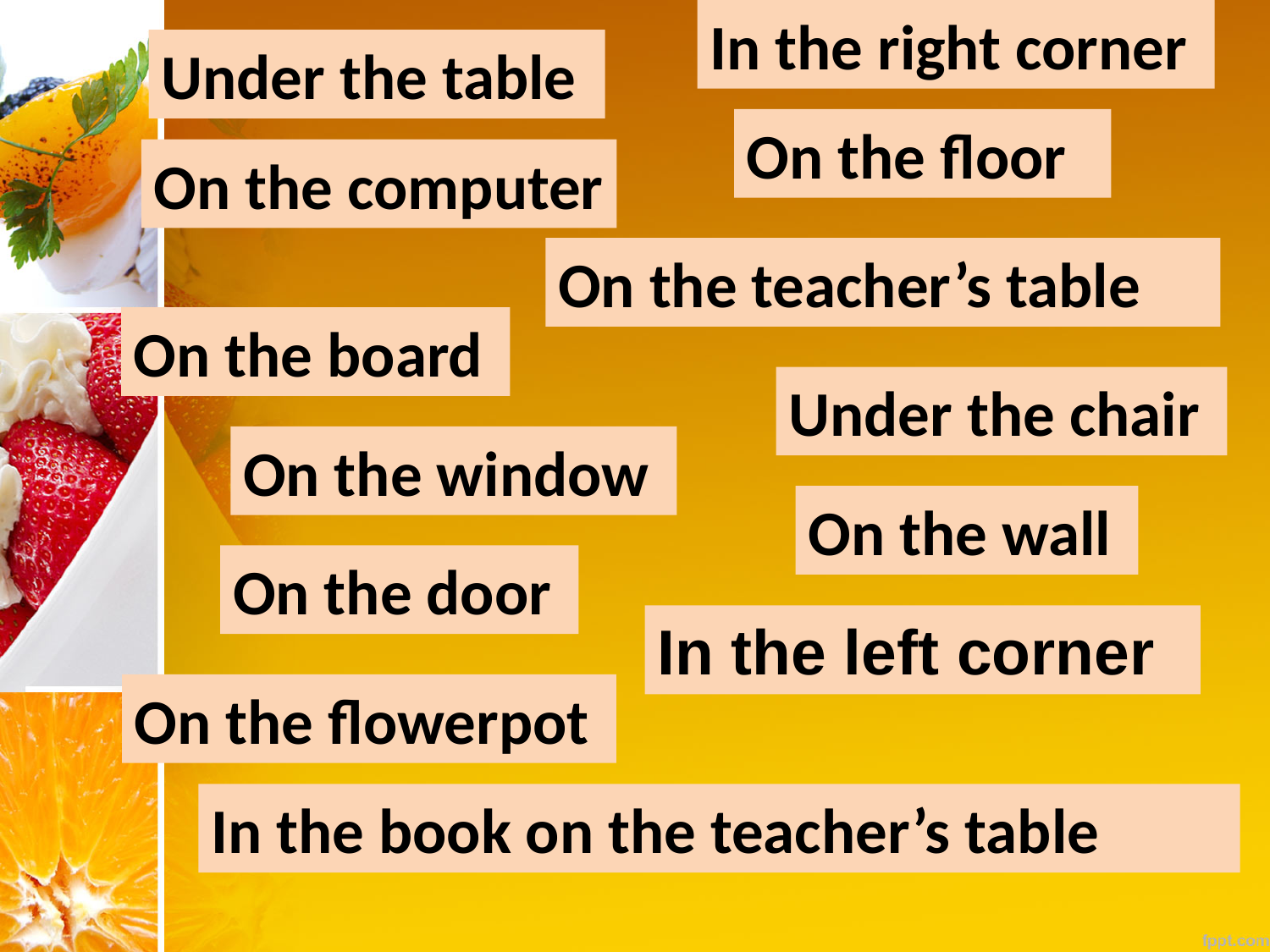

In the right corner

Under the table
On the floor
On the computer
On the teacher’s table
On the board
Under the chair
On the window
On the wall
On the door
In the left corner
On the flowerpot
In the book on the teacher’s table